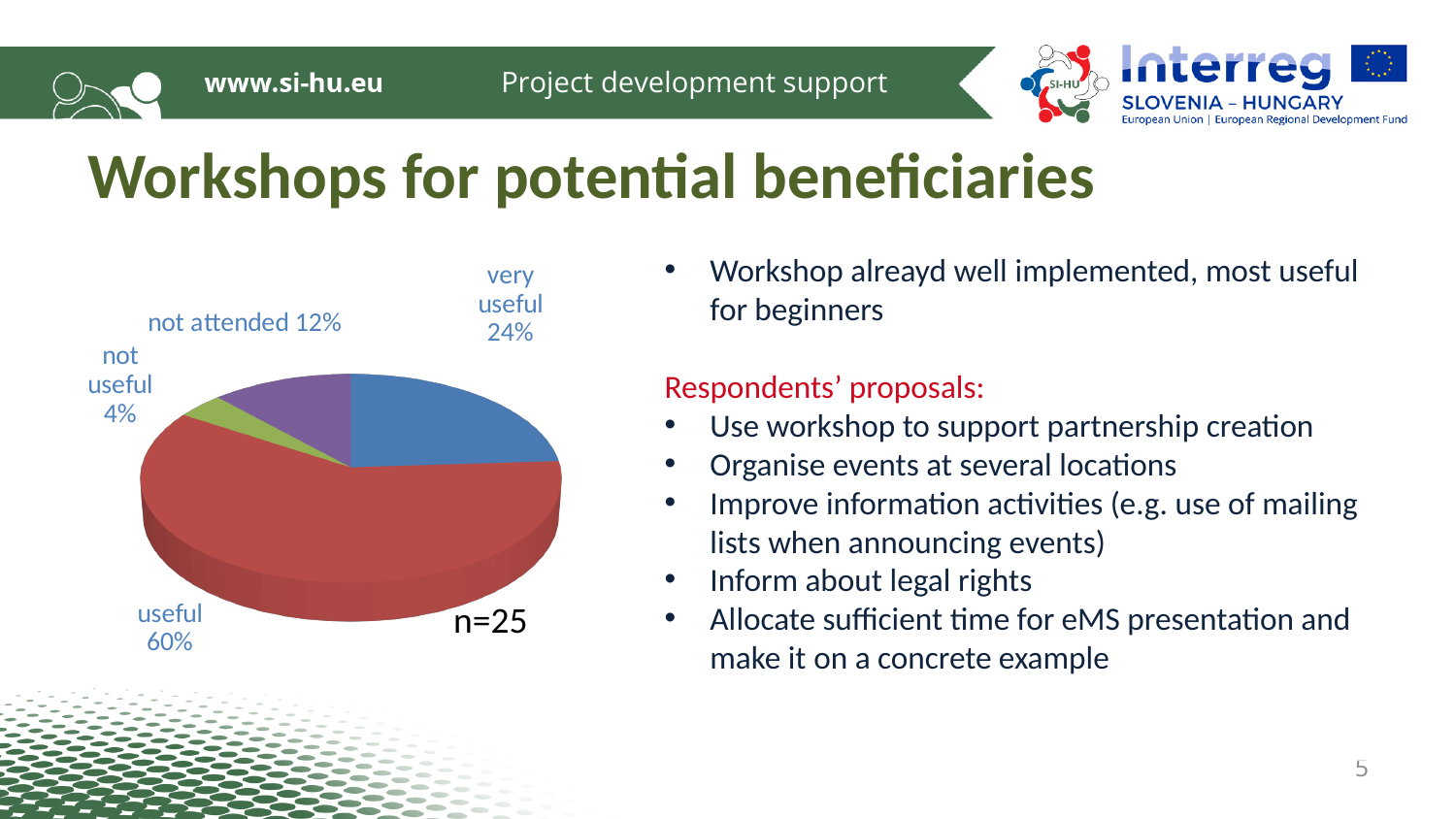

Project development support
# Workshops for potential beneficiaries

[unsupported chart]

Workshop alreayd well implemented, most useful for beginners

Respondents’ proposals:
Use workshop to support partnership creation
Organise events at several locations
Improve information activities (e.g. use of mailing lists when announcing events)
Inform about legal rights
Allocate sufficient time for eMS presentation and make it on a concrete example

n=25
5